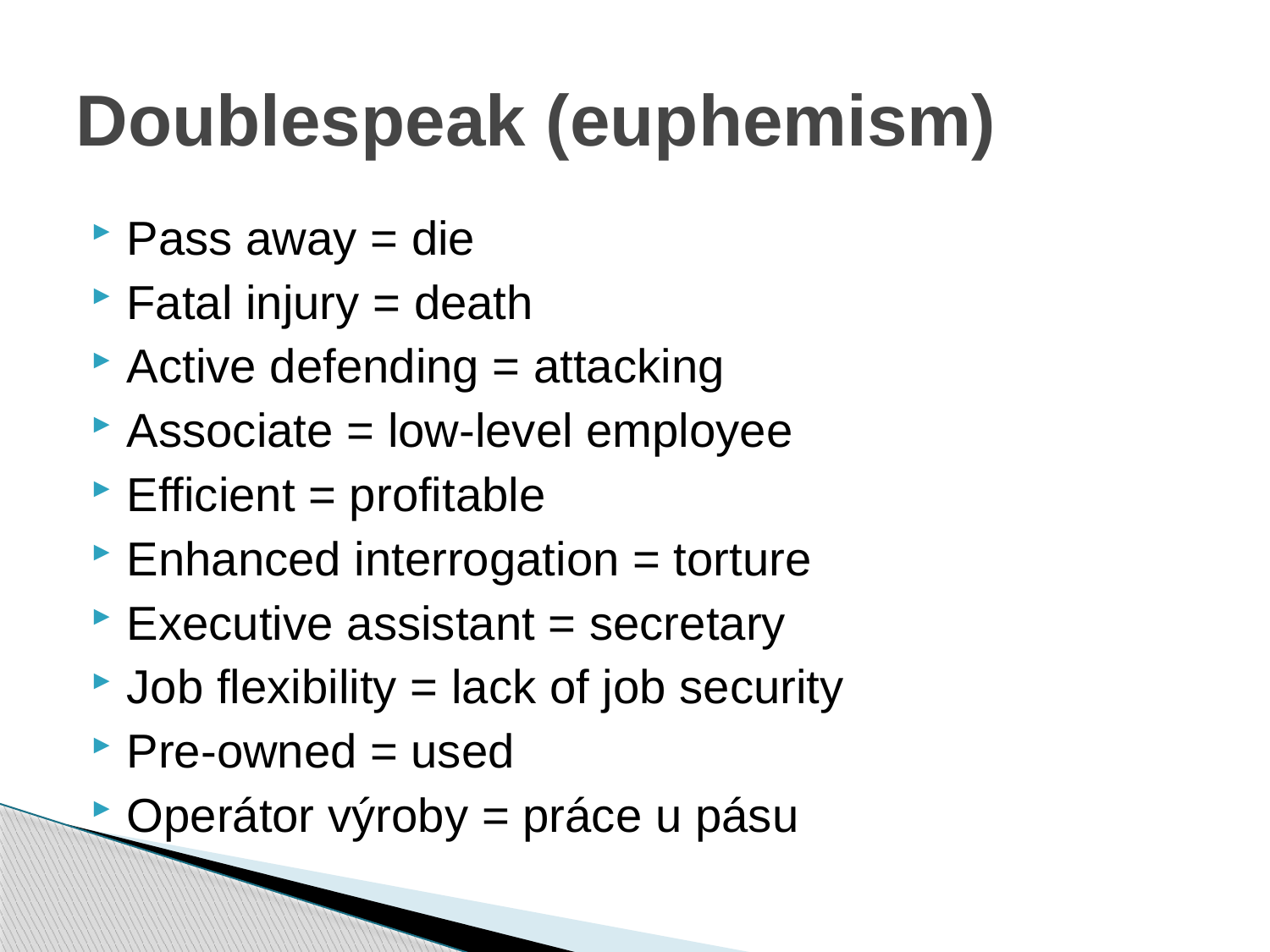

# Doublespeak (euphemism)
Pass away = die
Fatal injury = death
Active defending = attacking
Associate = low-level employee
Efficient = profitable
Enhanced interrogation = torture
Executive assistant = secretary
Job flexibility = lack of job security
Pre-owned = used
Operátor výroby = práce u pásu